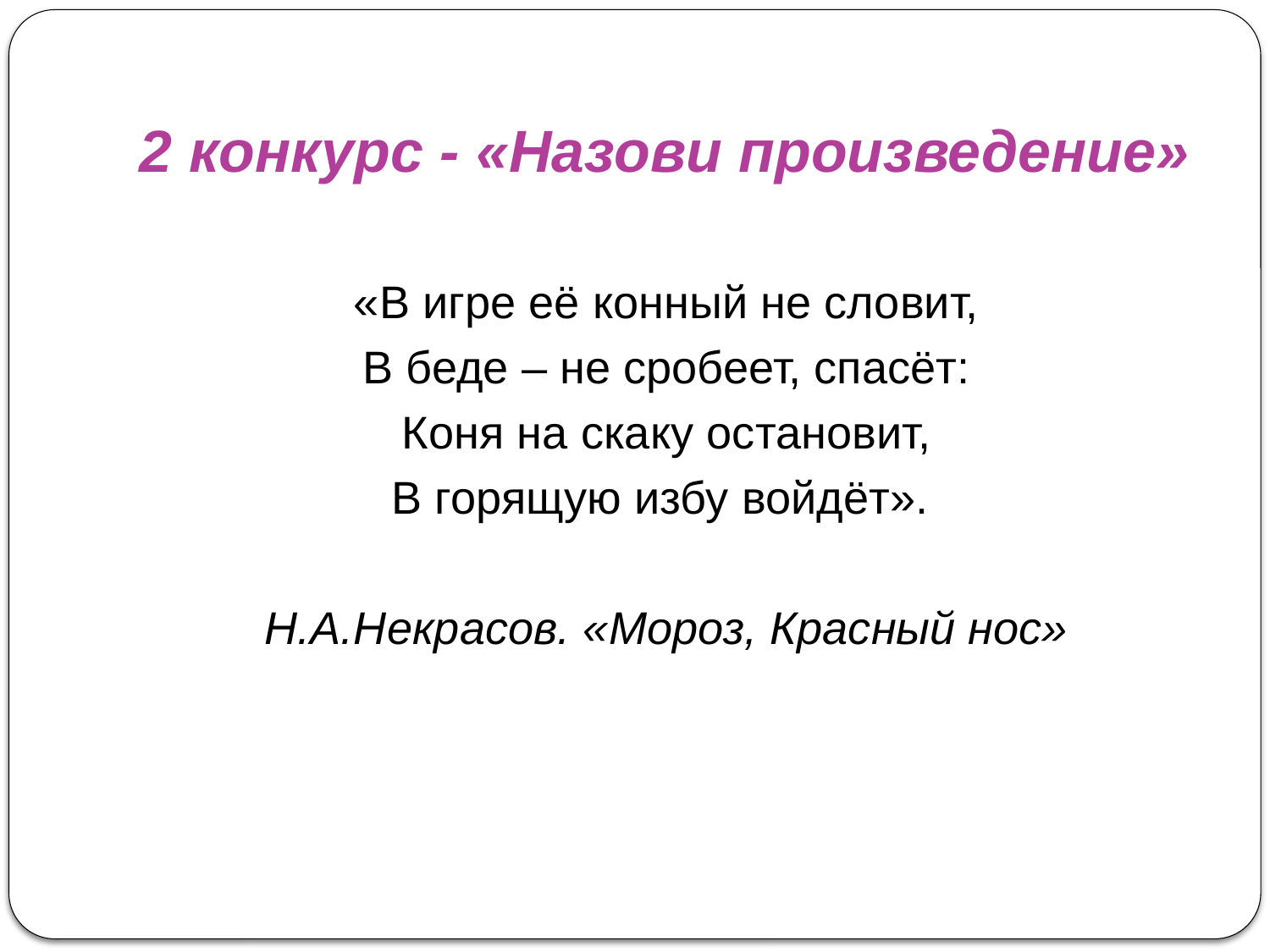

# 2 конкурс - «Назови произведение»

«В игре её конный не словит,
В беде – не сробеет, спасёт:
Коня на скаку остановит,
В горящую избу войдёт».

Н.А.Некрасов. «Мороз, Красный нос»